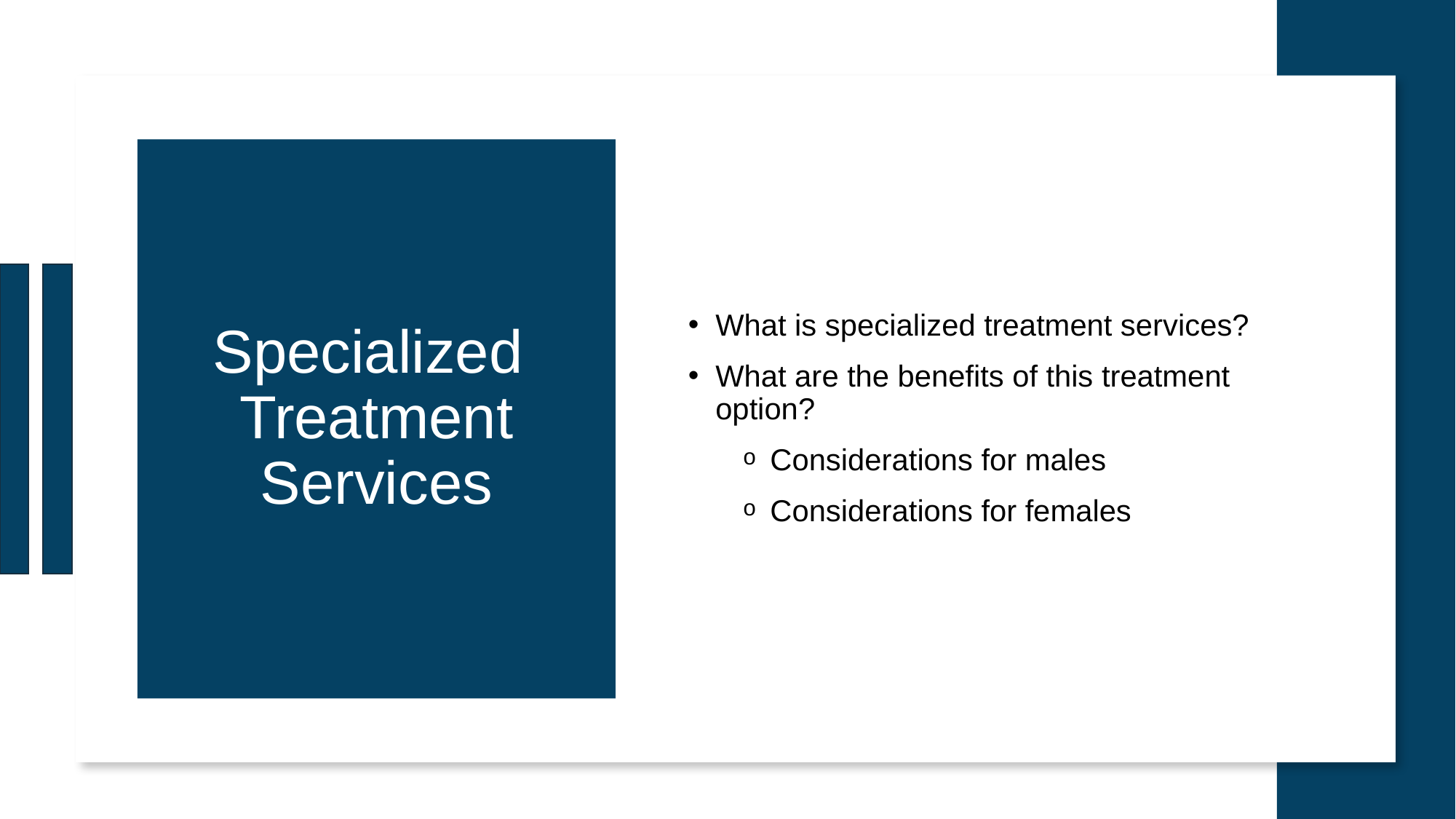

# Specialized  Treatment Services
What is specialized treatment services?
What are the benefits of this treatment option?
Considerations for males
Considerations for females